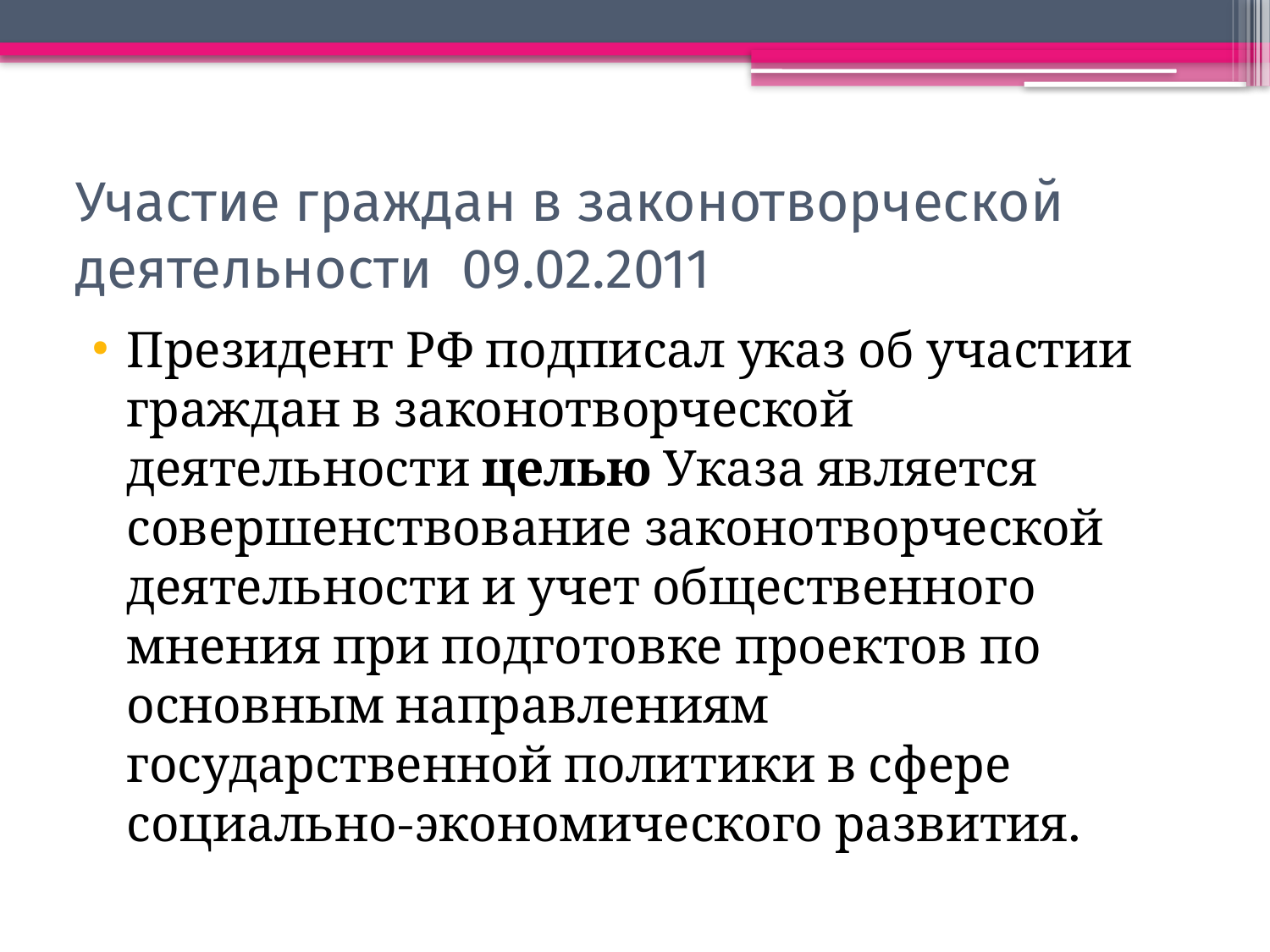

# Участие граждан в законотворческой деятельности  09.02.2011
Президент РФ подписал указ об участии граждан в законотворческой деятельности целью Указа является совершенствование законотворческой деятельности и учет общественного мнения при подготовке проектов по основным направлениям государственной политики в сфере социально-экономического развития.